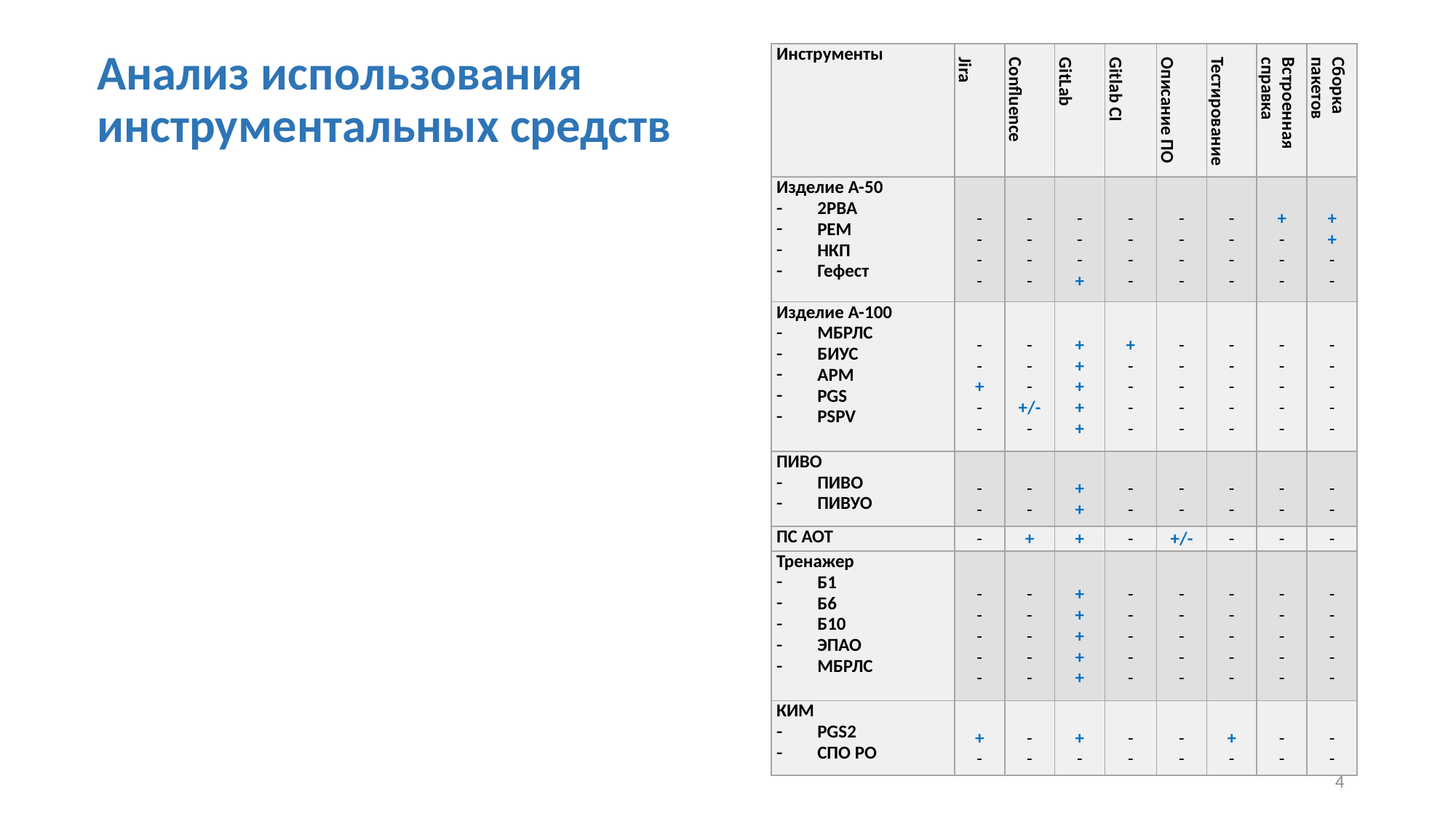

# Анализ использования инструментальных средств
| Инструменты | Jira | Confluence | GitLab | Gitlab CI | Описание ПО | Тестирование | Встроенная справка | Сборка пакетов |
| --- | --- | --- | --- | --- | --- | --- | --- | --- |
| Изделие А-50 2РВА РЕМ НКП Гефест | - - - - | - - - - | - - - + | - - - - | - - - - | - - - - | + - - - | + + - - |
| Изделие А-100 МБРЛС БИУС АРМ PGS PSPV | - - + - - | - - - +/- - | + + + + + | + - - - - | - - - - - | - - - - - | - - - - - | - - - - - |
| ПИВО ПИВО ПИВУО | - - | - - | + + | - - | - - | - - | - - | - - |
| ПС АОТ | - | + | + | - | +/- | - | - | - |
| Тренажер Б1 Б6 Б10 ЭПАО МБРЛС | - - - - - | - - - - - | + + + + + | - - - - - | - - - - - | - - - - - | - - - - - | - - - - - |
| КИМ PGS2 СПО РО | + - | - - | + - | - - | - - | + - | - - | - - |
4